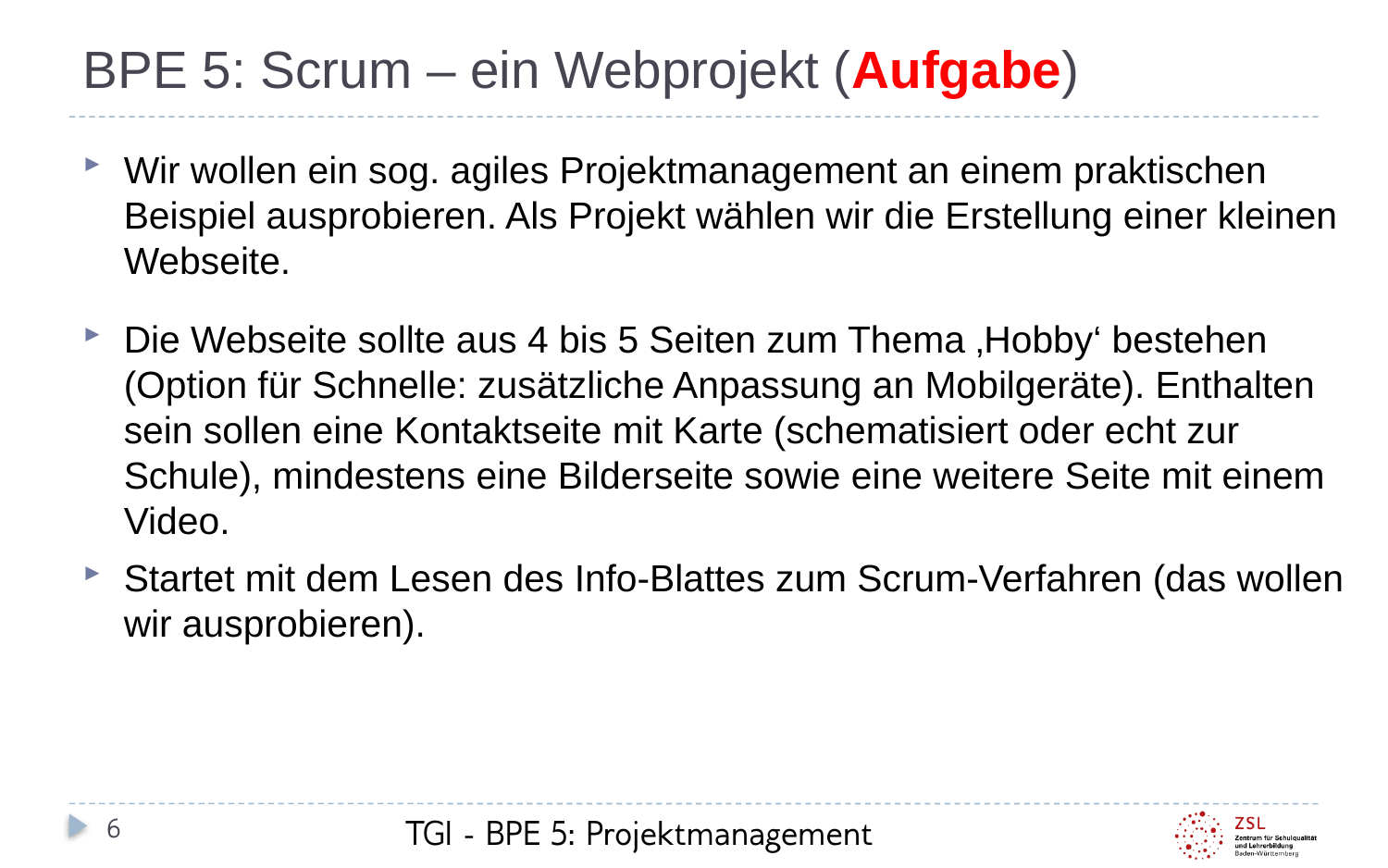

# BPE 5: Scrum – ein Webprojekt (Aufgabe)
Wir wollen ein sog. agiles Projektmanagement an einem praktischen Beispiel ausprobieren. Als Projekt wählen wir die Erstellung einer kleinen Webseite.
Die Webseite sollte aus 4 bis 5 Seiten zum Thema ‚Hobby‘ bestehen (Option für Schnelle: zusätzliche Anpassung an Mobilgeräte). Enthalten sein sollen eine Kontaktseite mit Karte (schematisiert oder echt zur Schule), mindestens eine Bilderseite sowie eine weitere Seite mit einem Video.
Startet mit dem Lesen des Info-Blattes zum Scrum-Verfahren (das wollen wir ausprobieren).
TGI - BPE 5: Projektmanagement
6